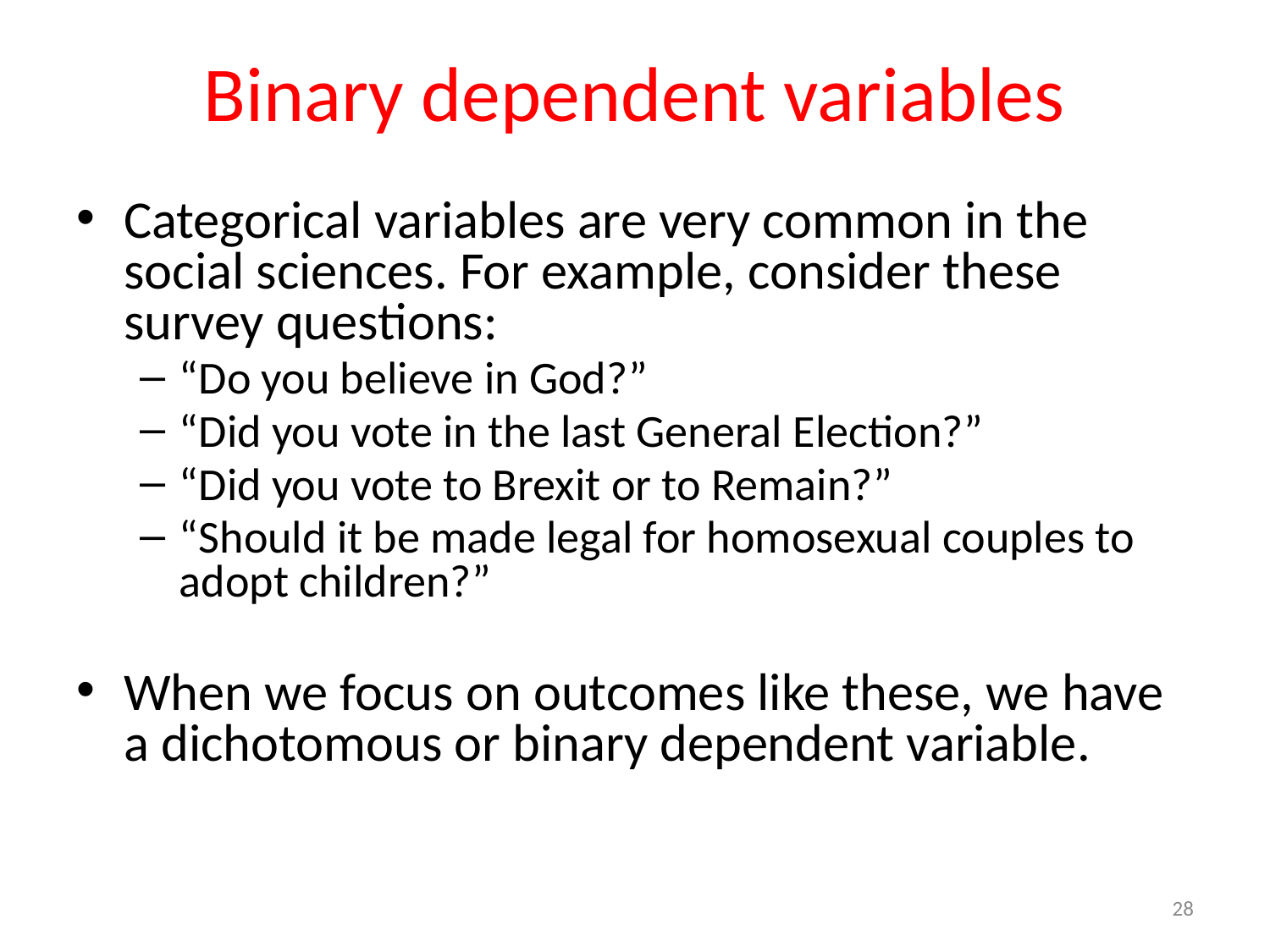

# Binary dependent variables
Categorical variables are very common in the social sciences. For example, consider these survey questions:
“Do you believe in God?”
“Did you vote in the last General Election?”
“Did you vote to Brexit or to Remain?”
“Should it be made legal for homosexual couples to adopt children?”

When we focus on outcomes like these, we have a dichotomous or binary dependent variable.

28